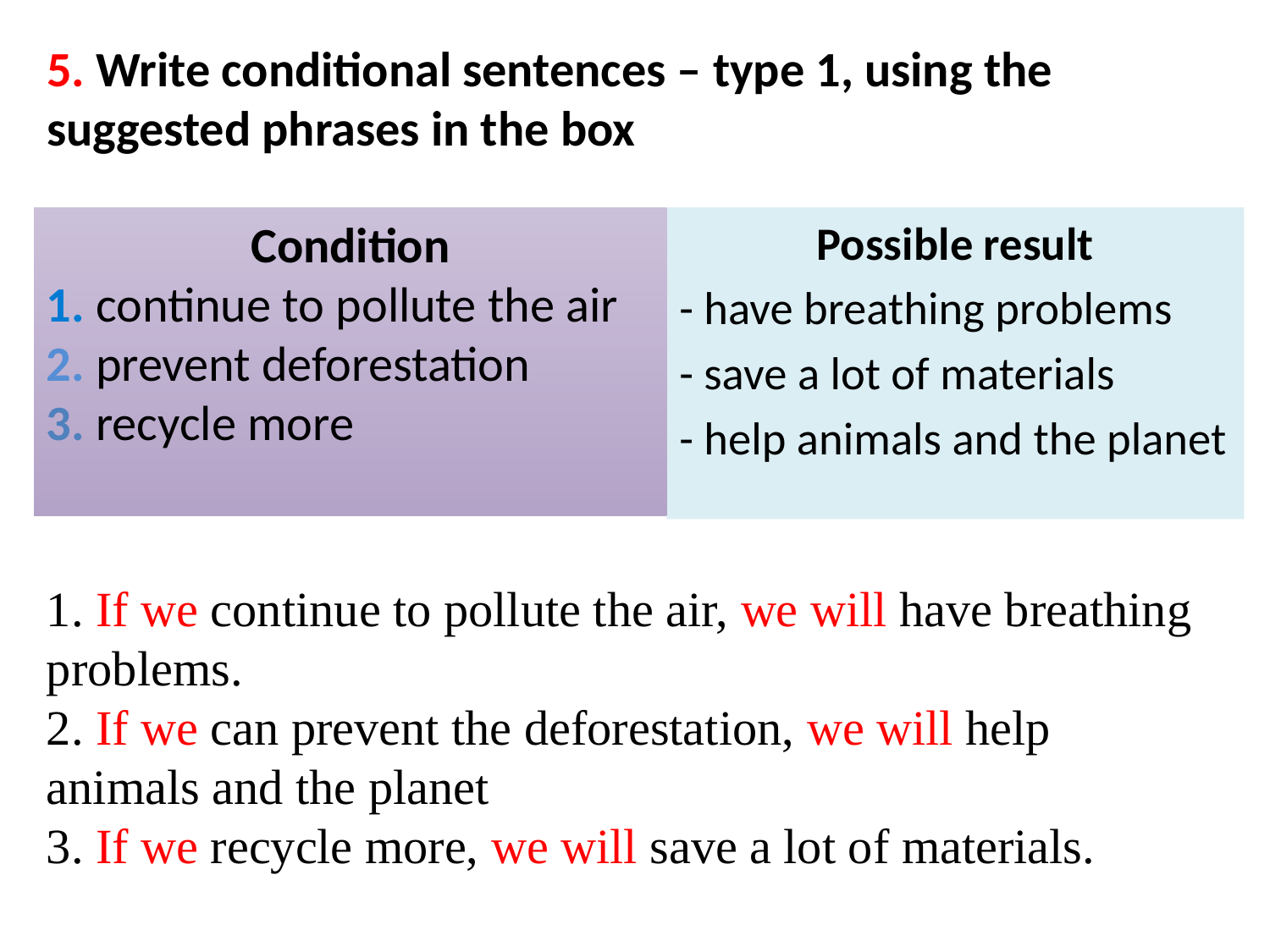

# 5. Write conditional sentences – type 1, using the suggested phrases in the box
Condition
1. continue to pollute the air
2. prevent deforestation
3. recycle more

Possible result
- have breathing problems
- save a lot of materials
- help animals and the planet

1. If we continue to pollute the air, we will have breathing problems.
2. If we can prevent the deforestation, we will help animals and the planet
3. If we recycle more, we will save a lot of materials.